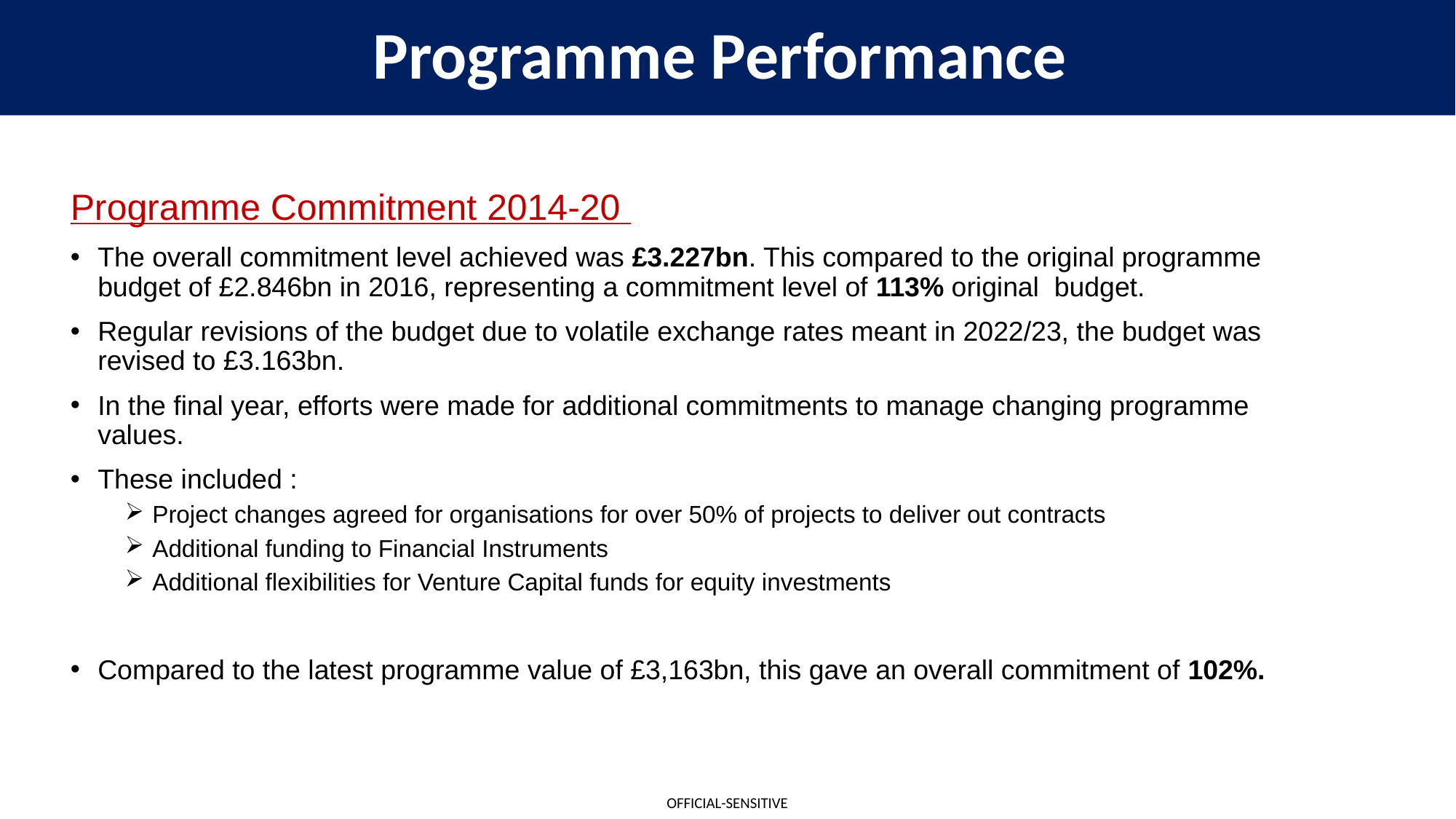

Programme Performance

Programme Commitment 2014-20
The overall commitment level achieved was £3.227bn. This compared to the original programme budget of £2.846bn in 2016, representing a commitment level of 113% original  budget.
Regular revisions of the budget due to volatile exchange rates meant in 2022/23, the budget was revised to £3.163bn.
In the final year, efforts were made for additional commitments to manage changing programme values.
These included :
Project changes agreed for organisations for over 50% of projects to deliver out contracts
Additional funding to Financial Instruments
Additional flexibilities for Venture Capital funds for equity investments

Compared to the latest programme value of £3,163bn, this gave an overall commitment of 102%.